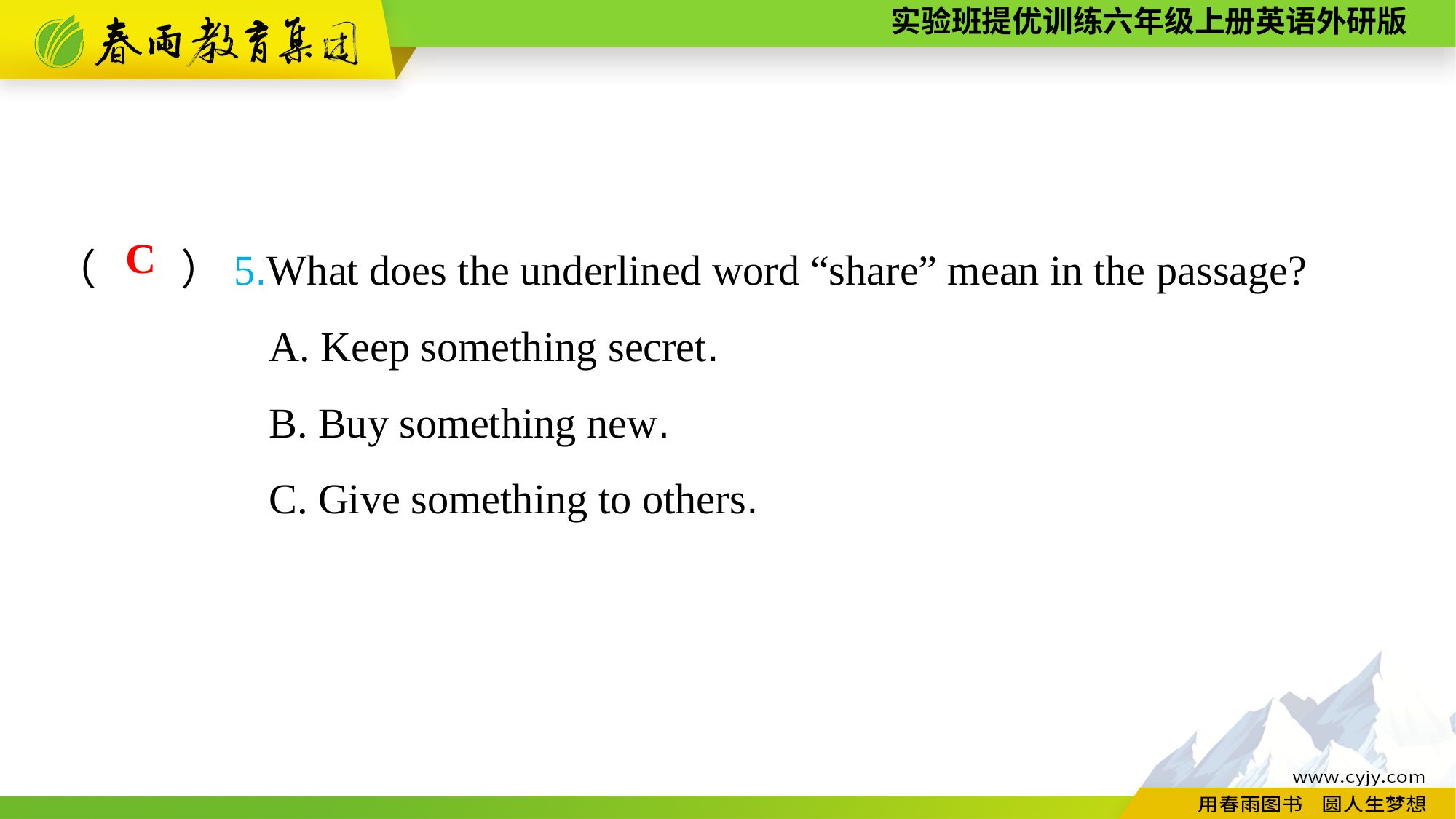

（　　）5.What does the underlined word “share” mean in the passage?
A. Keep something secret.
B. Buy something new.
C. Give something to others.
C